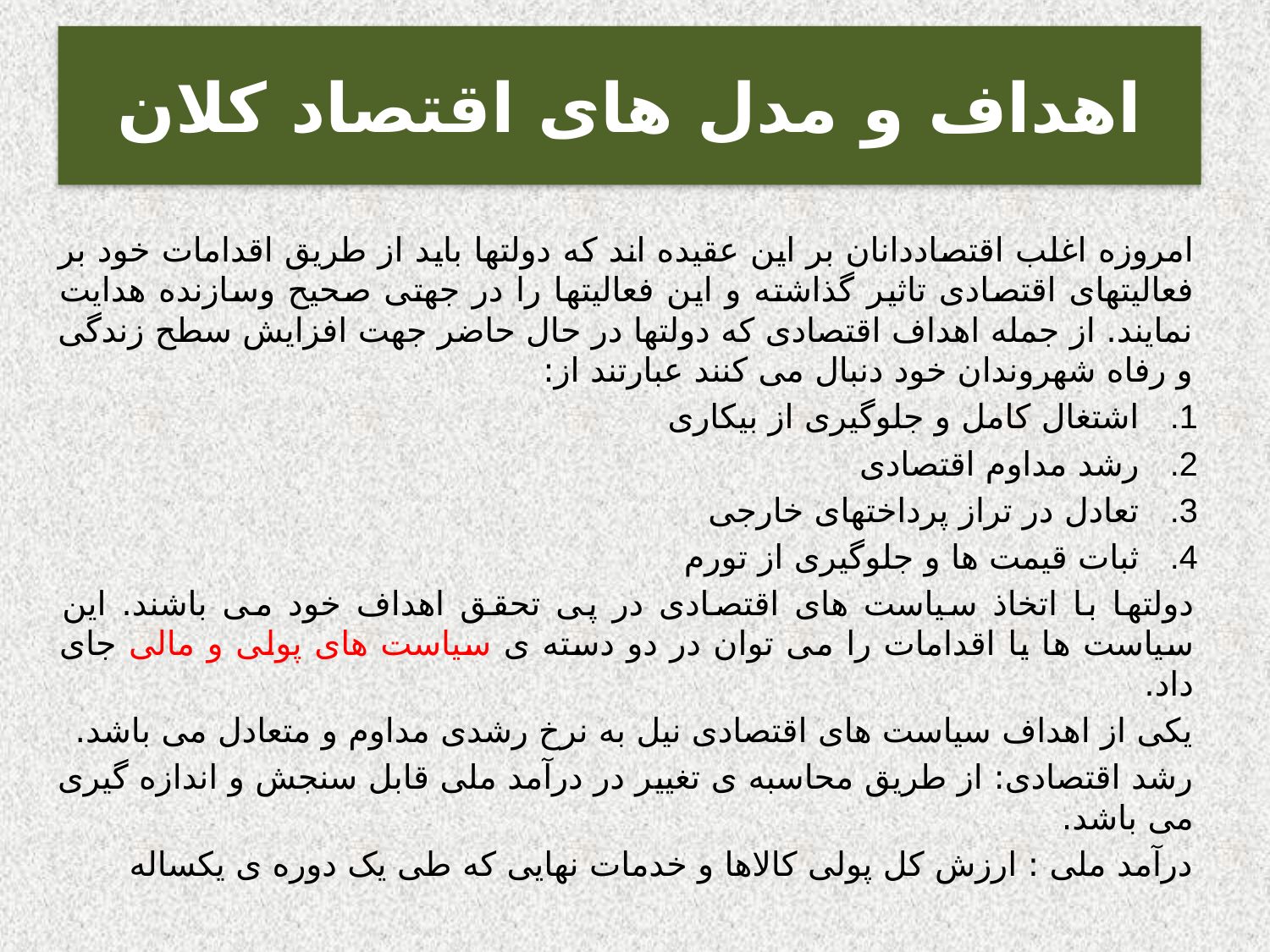

# اهداف و مدل های اقتصاد کلان
امروزه اغلب اقتصاددانان بر این عقیده اند که دولتها باید از طریق اقدامات خود بر فعالیتهای اقتصادی تاثیر گذاشته و این فعالیتها را در جهتی صحیح وسازنده هدایت نمایند. از جمله اهداف اقتصادی که دولتها در حال حاضر جهت افزایش سطح زندگی و رفاه شهروندان خود دنبال می کنند عبارتند از:
اشتغال کامل و جلوگیری از بیکاری
رشد مداوم اقتصادی
تعادل در تراز پرداختهای خارجی
ثبات قیمت ها و جلوگیری از تورم
دولتها با اتخاذ سیاست های اقتصادی در پی تحقق اهداف خود می باشند. این سیاست ها یا اقدامات را می توان در دو دسته ی سیاست های پولی و مالی جای داد.
یکی از اهداف سیاست های اقتصادی نیل به نرخ رشدی مداوم و متعادل می باشد.
رشد اقتصادی: از طریق محاسبه ی تغییر در درآمد ملی قابل سنجش و اندازه گیری می باشد.
درآمد ملی : ارزش کل پولی کالاها و خدمات نهایی که طی یک دوره ی یکساله